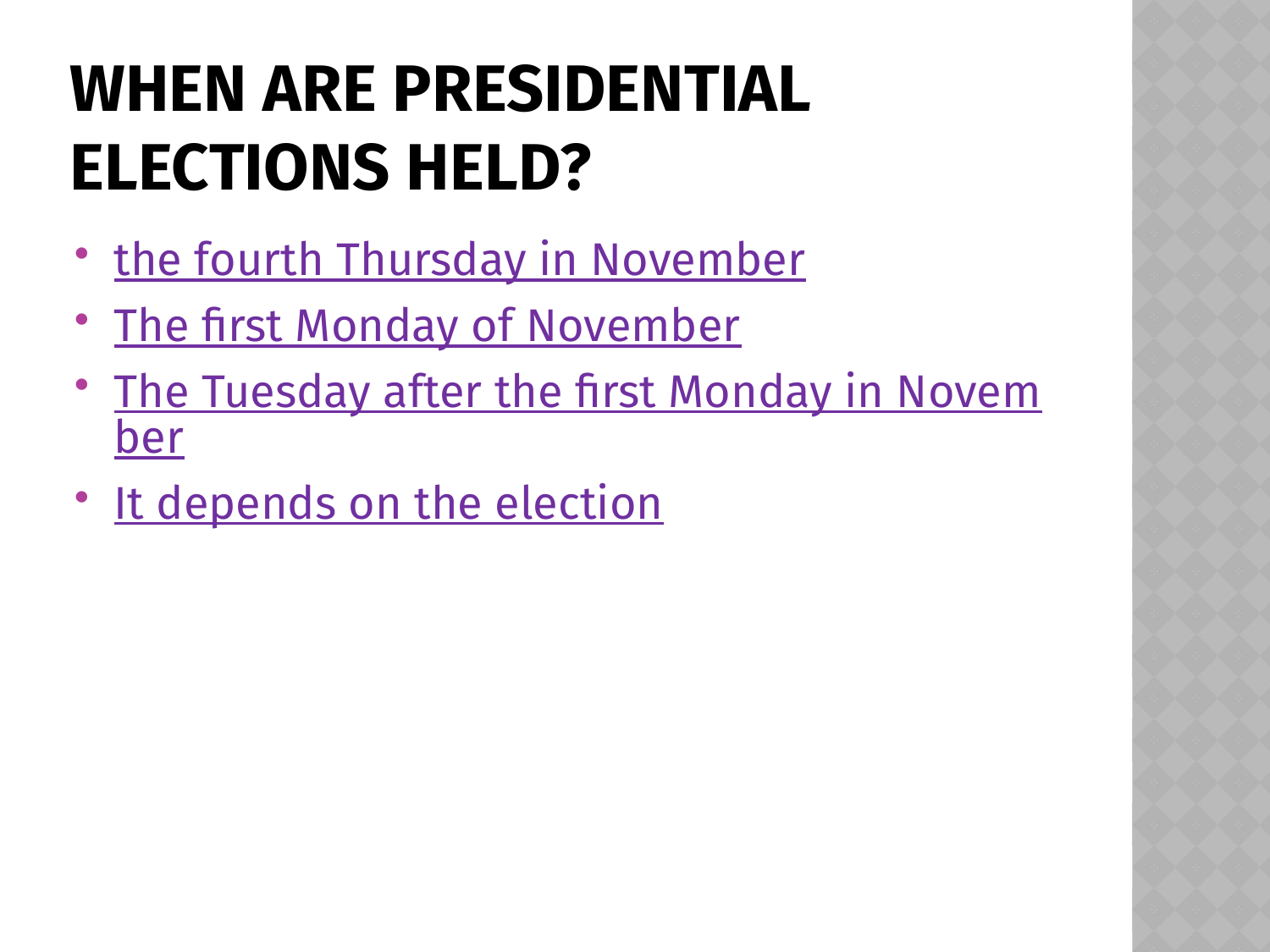

# When are presidential elections held?
the fourth Thursday in November
The first Monday of November
The Tuesday after the first Monday in November
It depends on the election